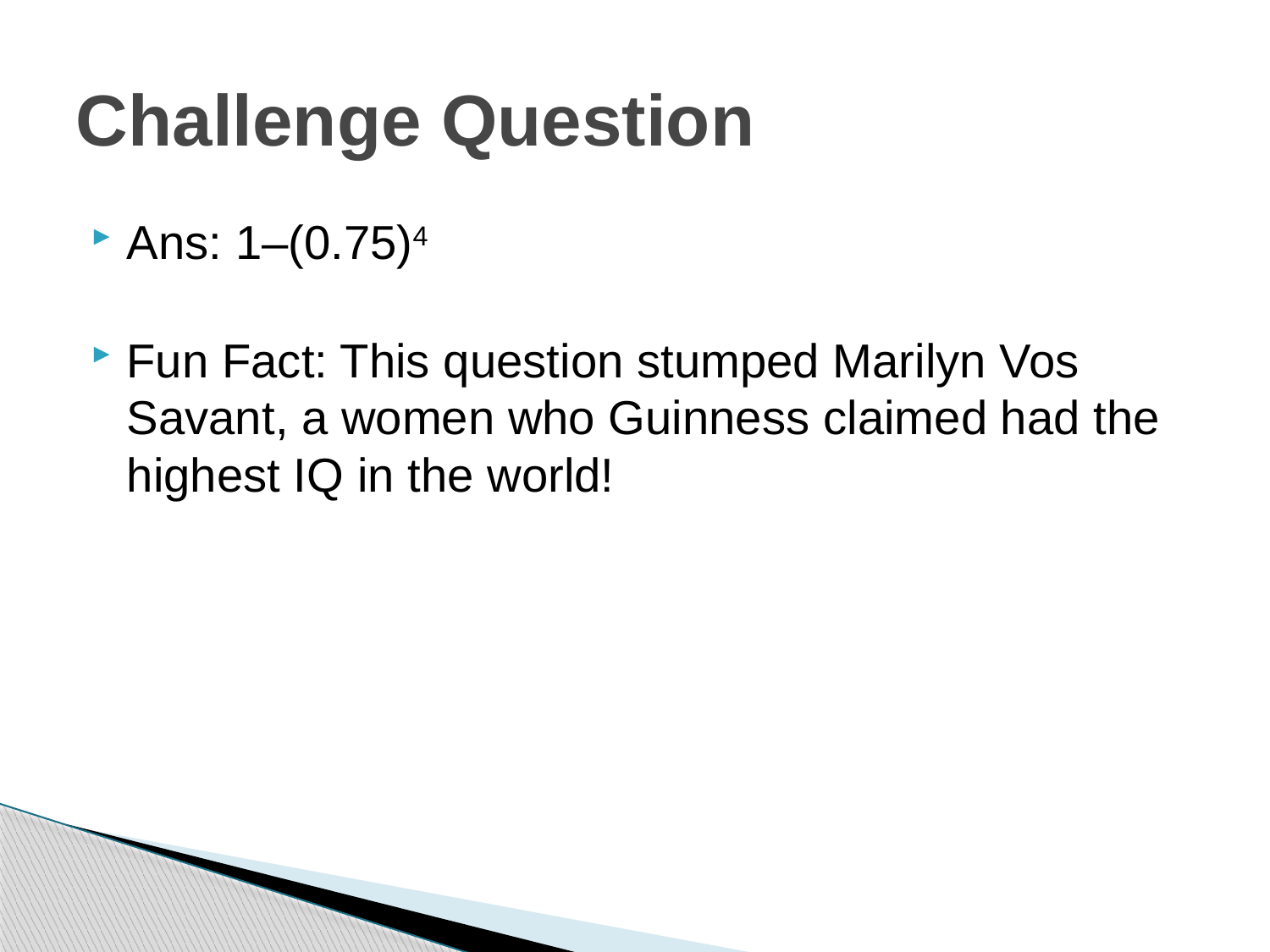

# Challenge Question
Ans: 1–(0.75)4

Fun Fact: This question stumped Marilyn Vos Savant, a women who Guinness claimed had the highest IQ in the world!